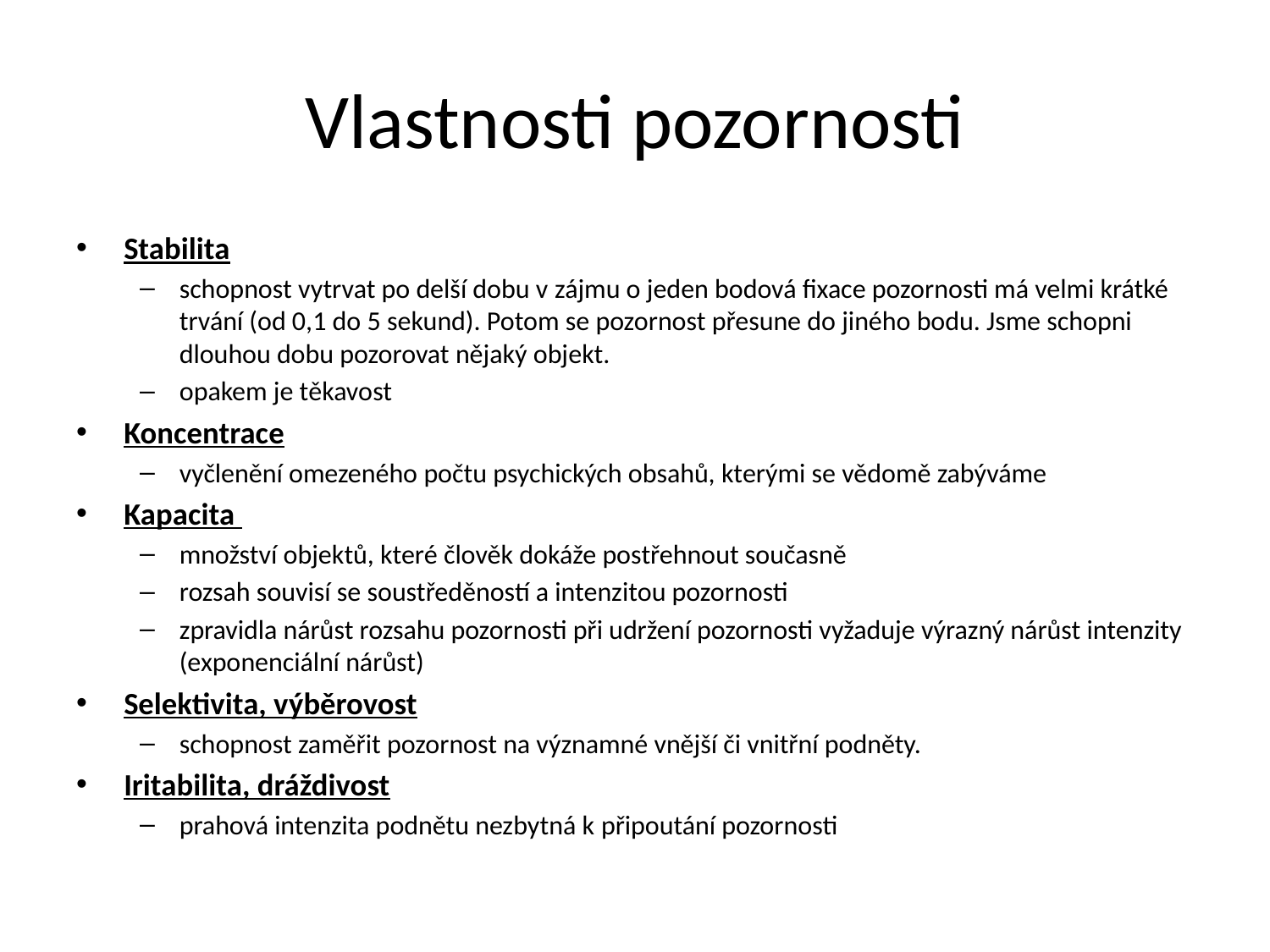

# Vlastnosti pozornosti
Stabilita
schopnost vytrvat po delší dobu v zájmu o jeden bodová fixace pozornosti má velmi krátké trvání (od 0,1 do 5 sekund). Potom se pozornost přesune do jiného bodu. Jsme schopni dlouhou dobu pozorovat nějaký objekt.
opakem je těkavost
Koncentrace
vyčlenění omezeného počtu psychických obsahů, kterými se vědomě zabýváme
Kapacita
množství objektů, které člověk dokáže postřehnout současně
rozsah souvisí se soustředěností a intenzitou pozornosti
zpravidla nárůst rozsahu pozornosti při udržení pozornosti vyžaduje výrazný nárůst intenzity (exponenciální nárůst)
Selektivita, výběrovost
schopnost zaměřit pozornost na významné vnější či vnitřní podněty.
Iritabilita, dráždivost
prahová intenzita podnětu nezbytná k připoutání pozornosti